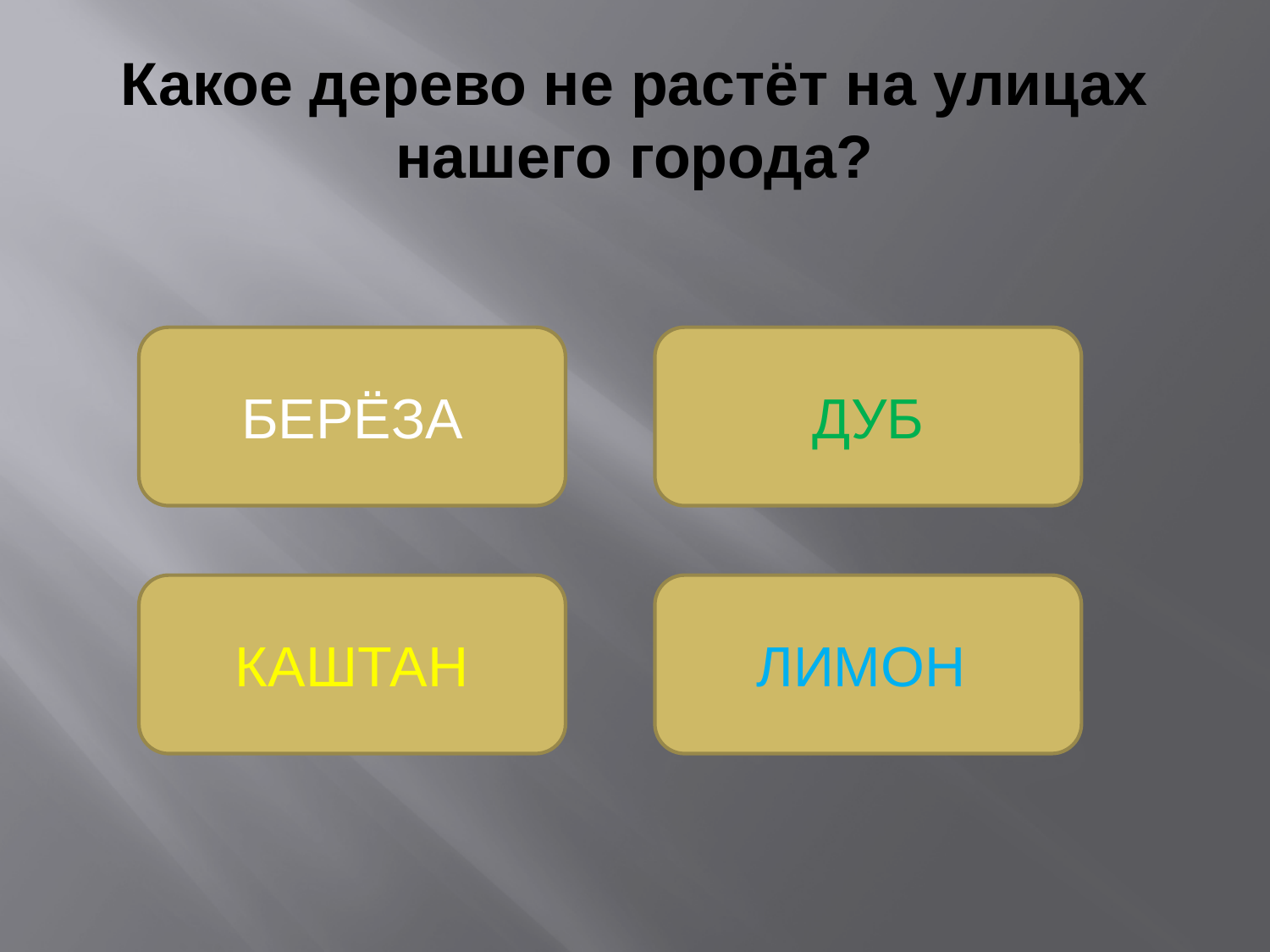

# Какое дерево не растёт на улицах нашего города?

БЕРЁЗА
ДУБ
КАШТАН
ЛИМОН